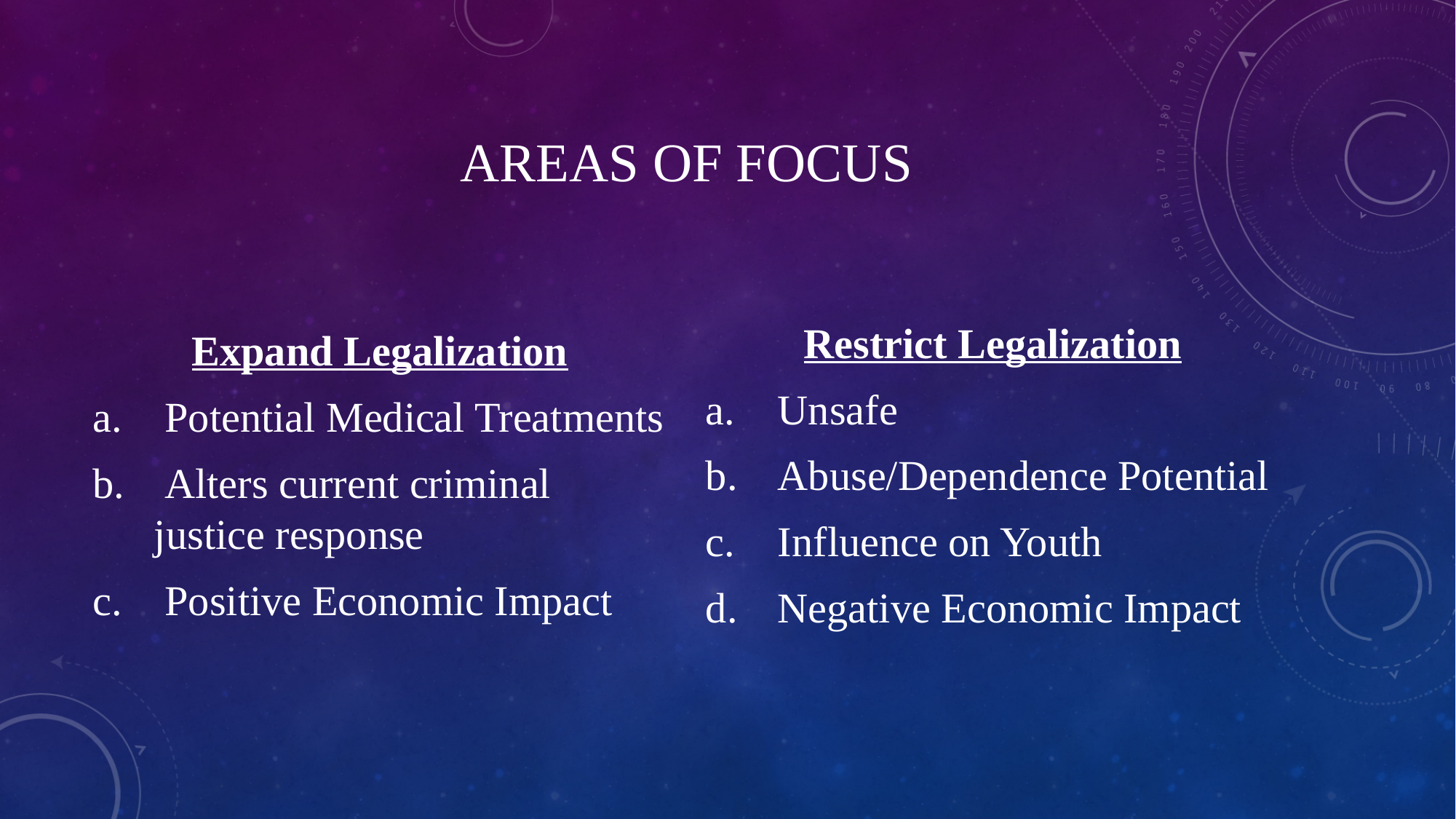

# Areas of focus
Expand Legalization
 Potential Medical Treatments
 Alters current criminal 	justice response
 Positive Economic Impact
Restrict Legalization
 Unsafe
 Abuse/Dependence Potential
 Influence on Youth
 Negative Economic Impact